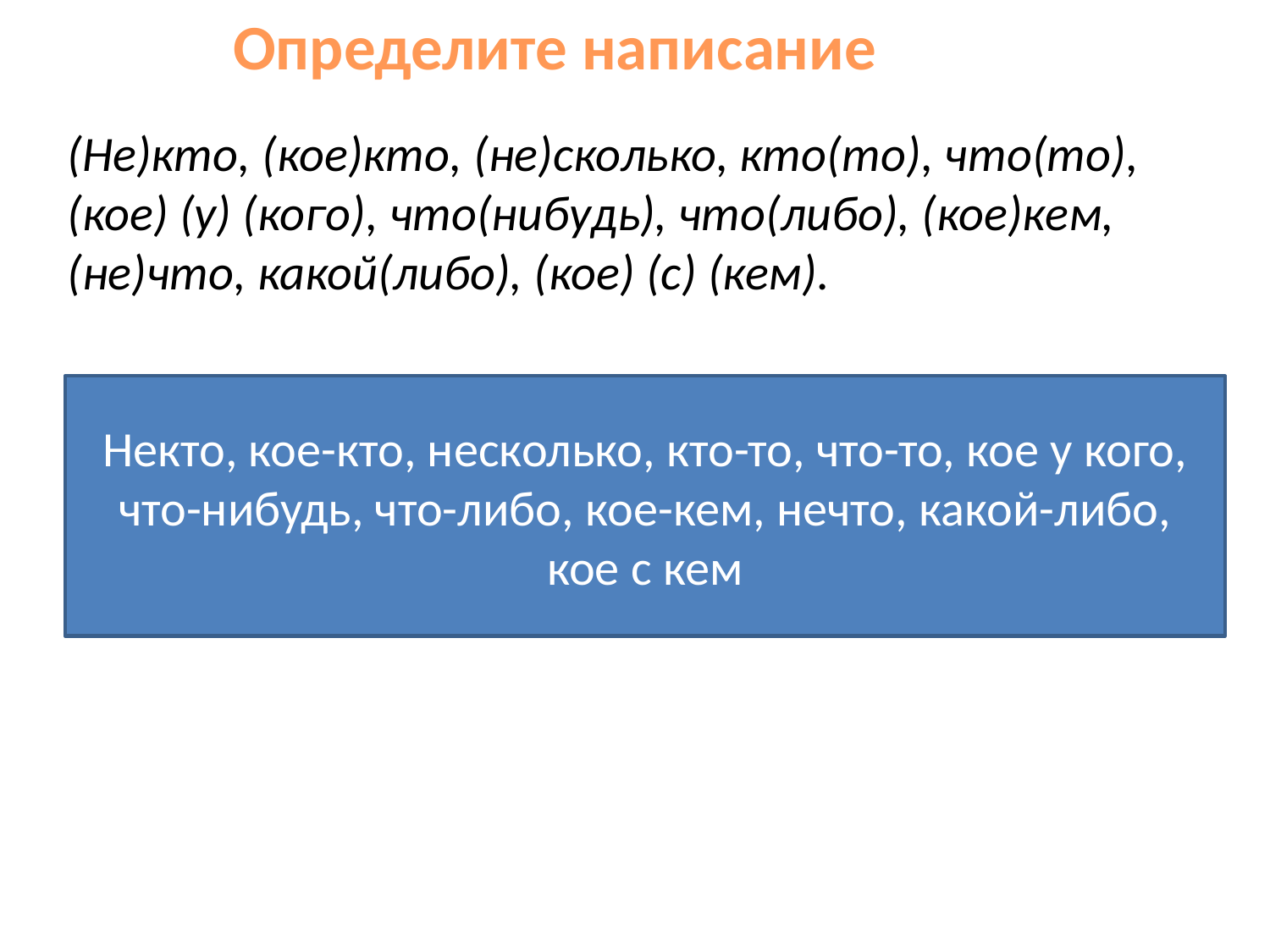

Определите написание
(Не)кто, (кое)кто, (не)сколько, кто(то), что(то), (кое) (у) (кого), что(нибудь), что(либо), (кое)кем, (не)что, какой(либо), (кое) (с) (кем).
Некто, кое-кто, несколько, кто-то, что-то, кое у кого, что-нибудь, что-либо, кое-кем, нечто, какой-либо, кое с кем